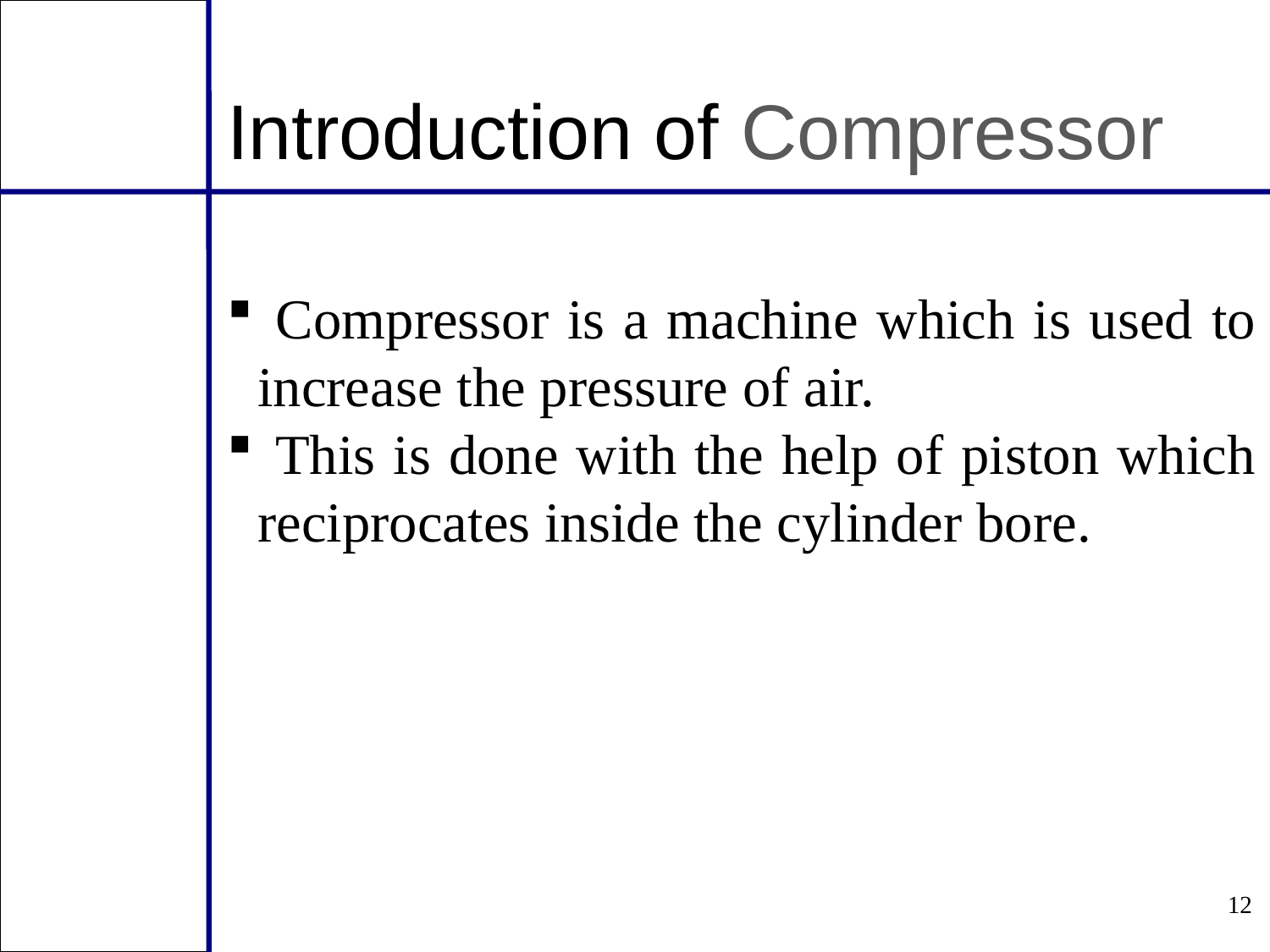

Introduction of Compressor
 Compressor is a machine which is used to increase the pressure of air.
 This is done with the help of piston which reciprocates inside the cylinder bore.

12